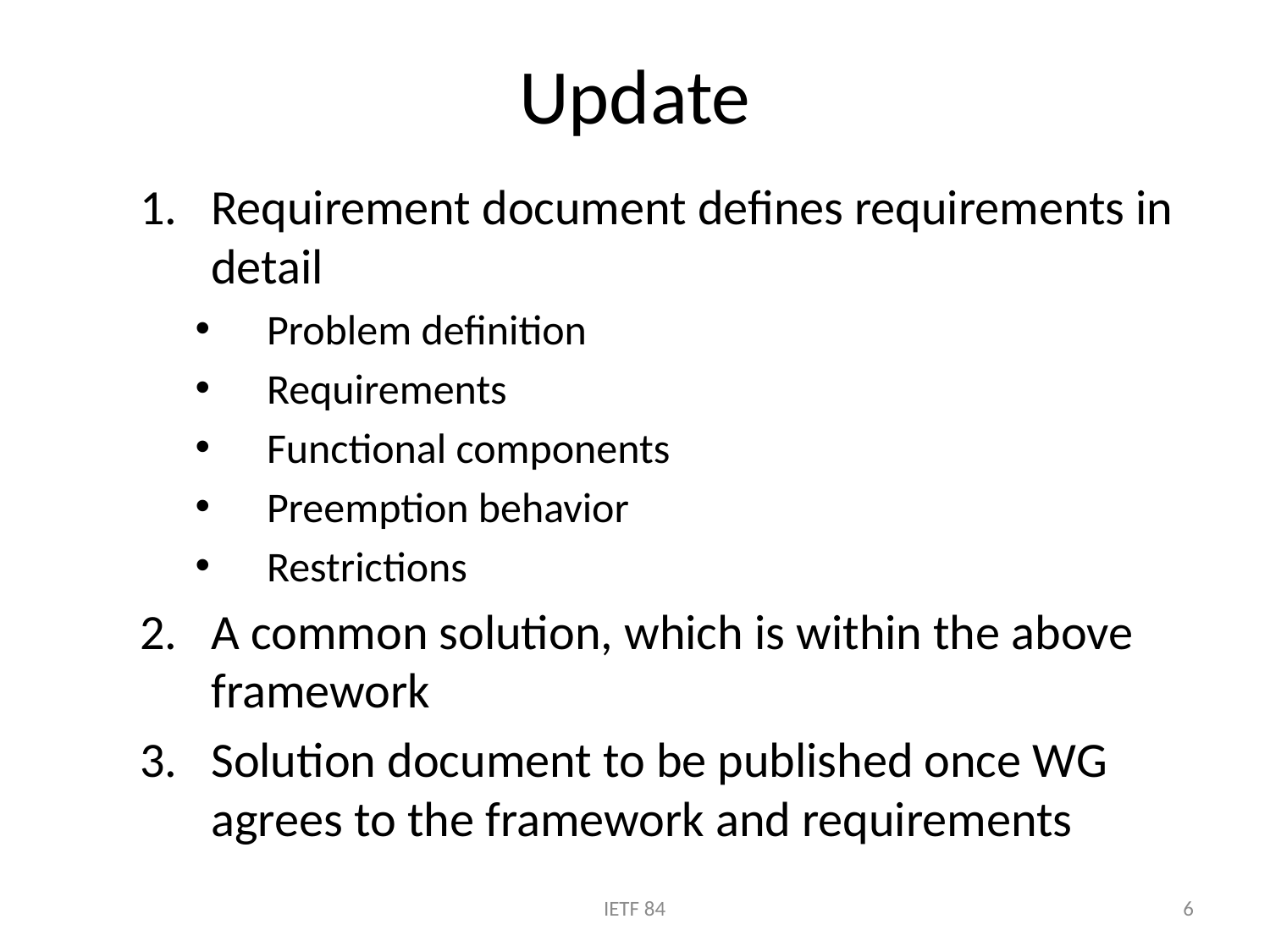

# Update
Requirement document defines requirements in detail
Problem definition
Requirements
Functional components
Preemption behavior
Restrictions
A common solution, which is within the above framework
Solution document to be published once WG agrees to the framework and requirements
IETF 84
6